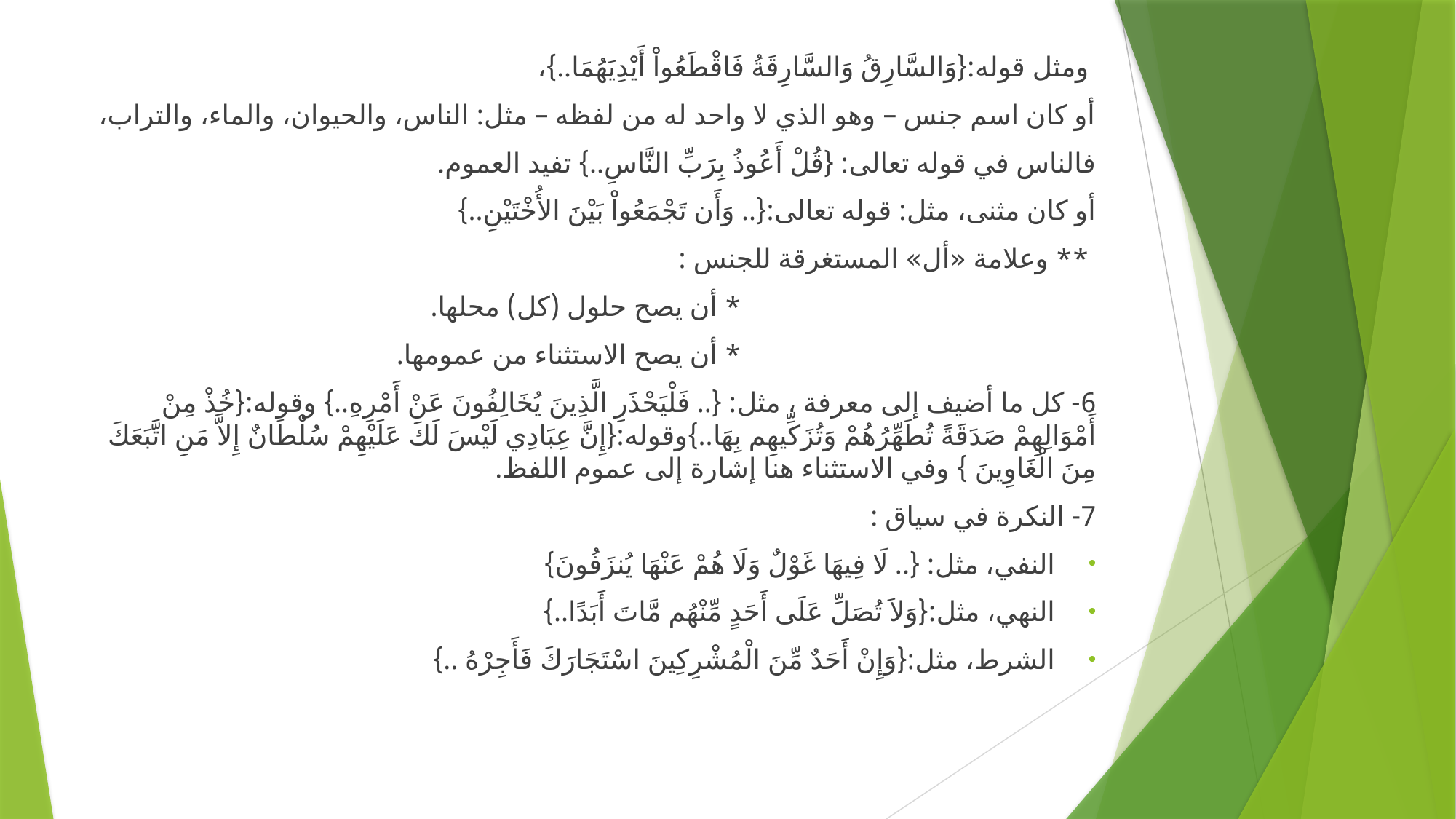

ومثل قوله:{وَالسَّارِقُ وَالسَّارِقَةُ فَاقْطَعُواْ أَيْدِيَهُمَا..}،
أو كان اسم جنس – وهو الذي لا واحد له من لفظه – مثل: الناس، والحيوان، والماء، والتراب،
فالناس في قوله تعالى: {قُلْ أَعُوذُ بِرَبِّ النَّاسِ..} تفيد العموم.
أو كان مثنى، مثل: قوله تعالى:{.. وَأَن تَجْمَعُواْ بَيْنَ الأُخْتَيْنِ..}
 ** وعلامة «أل» المستغرقة للجنس :
                                                  * أن يصح حلول (كل) محلها.
                                                  * أن يصح الاستثناء من عمومها.
6- كل ما أضيف إلى معرفة ، مثل: {.. فَلْيَحْذَرِ الَّذِينَ يُخَالِفُونَ عَنْ أَمْرِهِ..} وقوله:{خُذْ مِنْ أَمْوَالِهِمْ صَدَقَةً تُطَهِّرُهُمْ وَتُزَكِّيهِم بِهَا..}وقوله:{إِنَّ عِبَادِي لَيْسَ لَكَ عَلَيْهِمْ سُلْطَانٌ إِلاَّ مَنِ اتَّبَعَكَ مِنَ الْغَاوِينَ } وفي الاستثناء هنا إشارة إلى عموم اللفظ.
7- النكرة في سياق :
النفي، مثل: {.. لَا فِيهَا غَوْلٌ وَلَا هُمْ عَنْهَا يُنزَفُونَ}
النهي، مثل:{وَلاَ تُصَلِّ عَلَى أَحَدٍ مِّنْهُم مَّاتَ أَبَدًا..}
الشرط، مثل:{وَإِنْ أَحَدٌ مِّنَ الْمُشْرِكِينَ اسْتَجَارَكَ فَأَجِرْهُ ..}